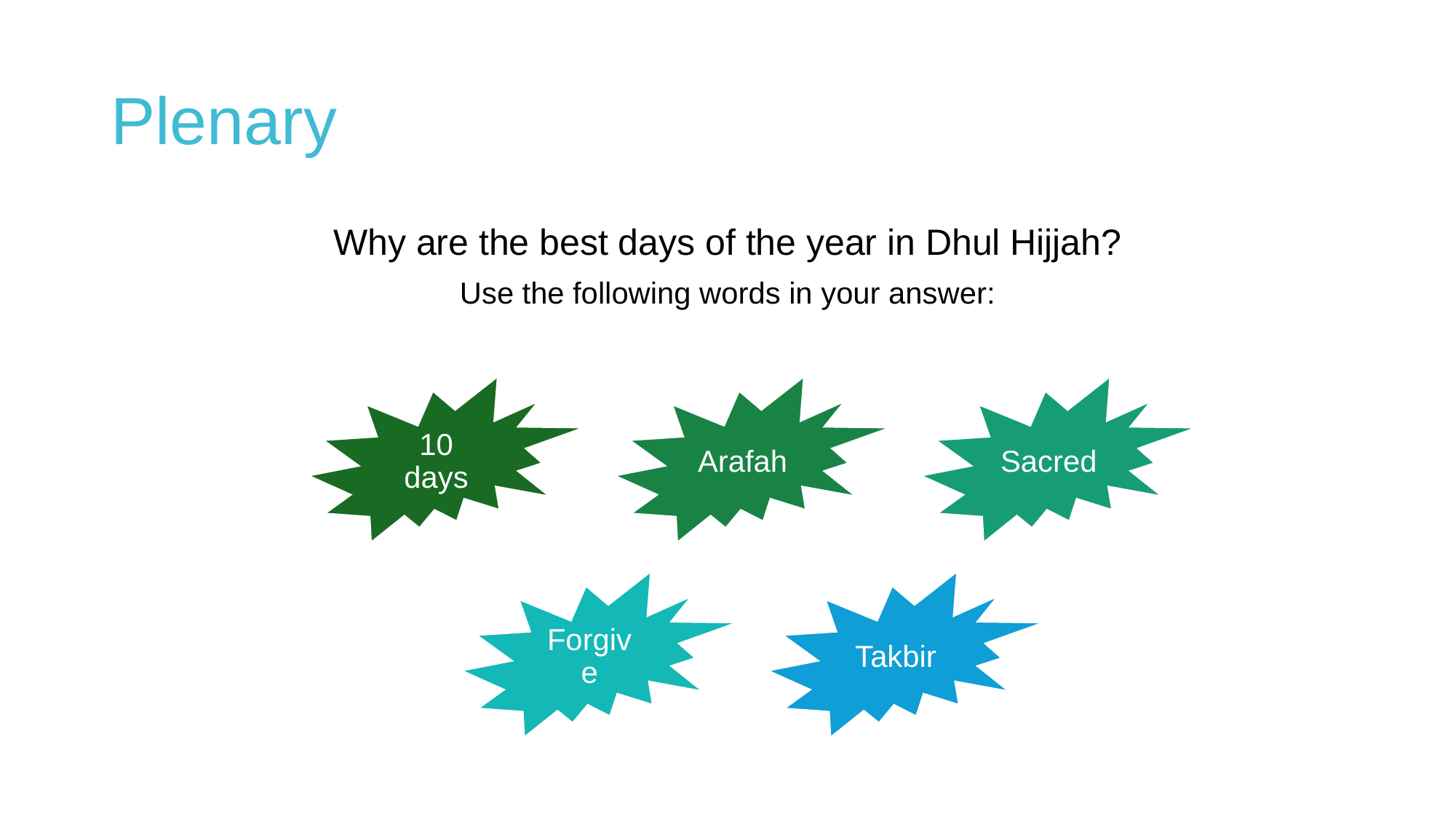

# Plenary
Why are the best days of the year in Dhul Hijjah?
Use the following words in your answer:

10 days
Arafah
Sacred
Forgive
Takbir